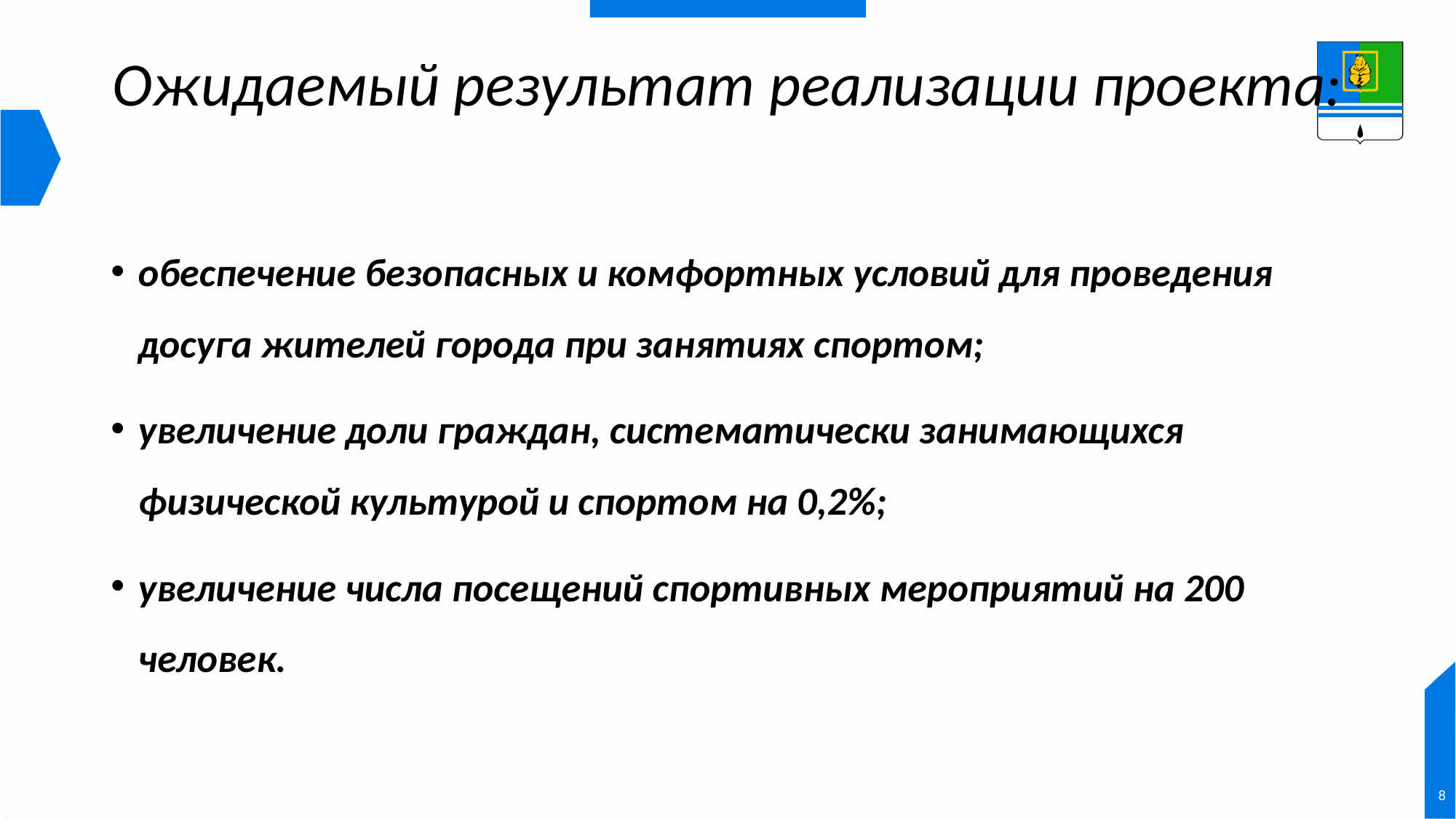

# Ожидаемый результат реализации проекта:
обеспечение безопасных и комфортных условий для проведения досуга жителей города при занятиях спортом;
увеличение доли граждан, систематически занимающихся физической культурой и спортом на 0,2%;
увеличение числа посещений спортивных мероприятий на 200 человек.
8